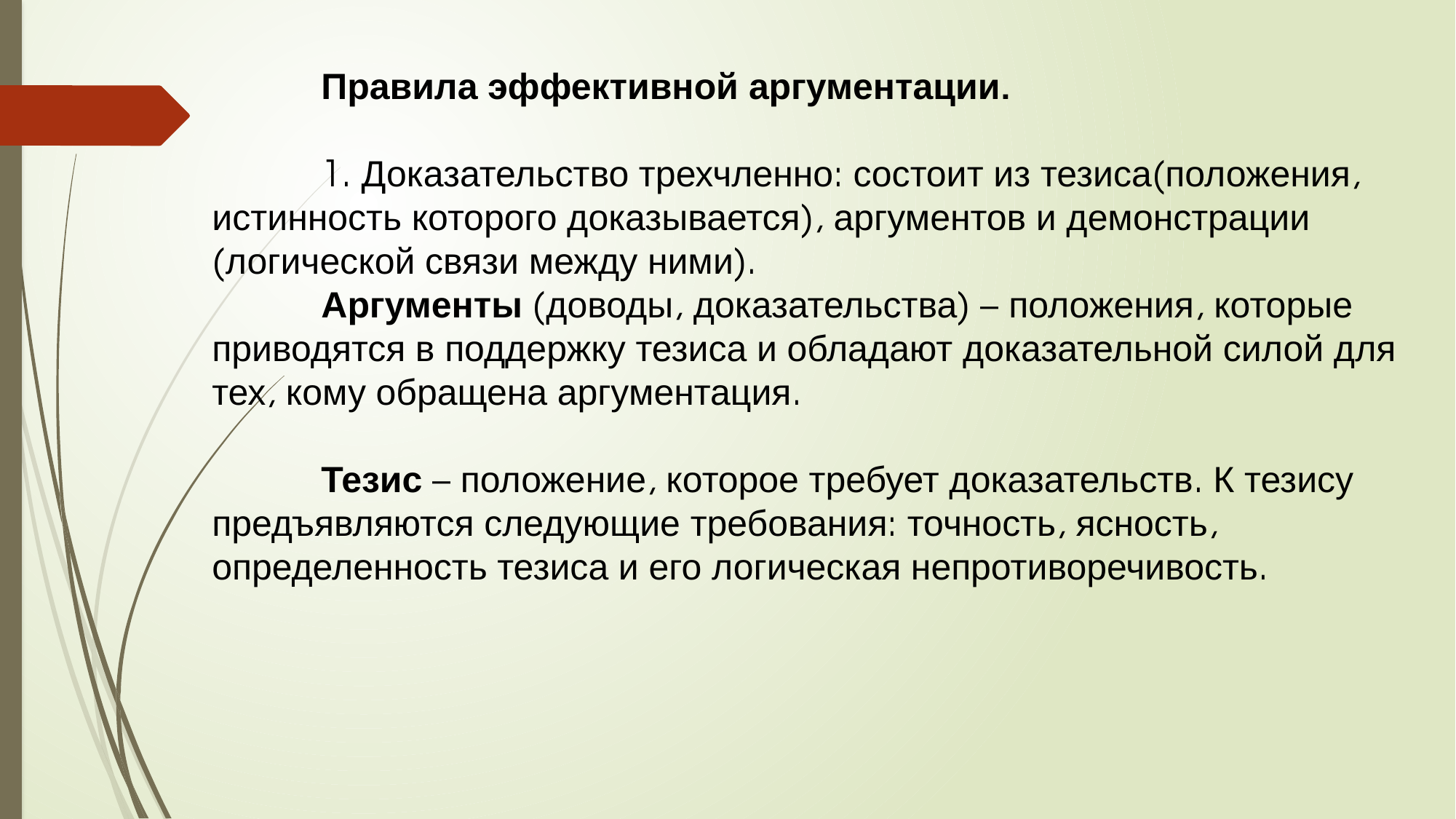

Правила эффективной аргументации.

	1. Доказательство трехчленно: состоит из тезиса(положения, истинность которого доказывается), аргументов и демонстрации (логической связи между ними).
	Аргументы (доводы, доказательства) – положения, которые приводятся в поддержку тезиса и обладают доказательной силой для тех, кому обращена аргументация.

	Тезис – положение, которое требует доказательств. К тезису предъявляются следующие требования: точность, ясность, определенность тезиса и его логическая непротиворечивость.